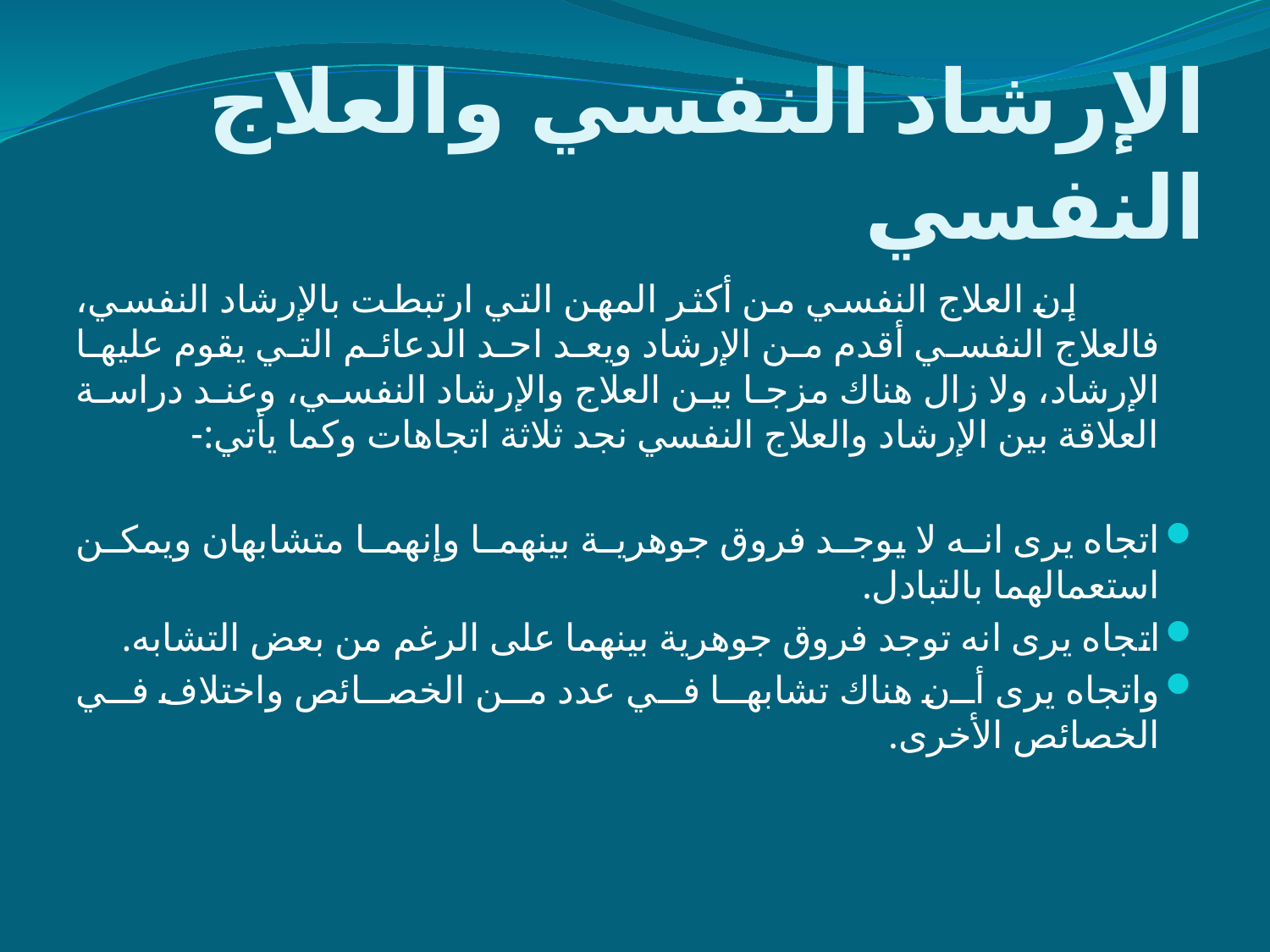

# الإرشاد النفسي والعلاج النفسي
            إن العلاج النفسي من أكثر المهن التي ارتبطت بالإرشاد النفسي، فالعلاج النفسي أقدم من الإرشاد ويعد احد الدعائم التي يقوم عليها الإرشاد، ولا زال هناك مزجا بين العلاج والإرشاد النفسي، وعند دراسة العلاقة بين الإرشاد والعلاج النفسي نجد ثلاثة اتجاهات وكما يأتي:-

اتجاه يرى انه لا يوجد فروق جوهرية بينهما وإنهما متشابهان ويمكن استعمالهما بالتبادل.
اتجاه يرى انه توجد فروق جوهرية بينهما على الرغم من بعض التشابه.
واتجاه يرى أن هناك تشابها في عدد من الخصائص واختلاف في الخصائص الأخرى.